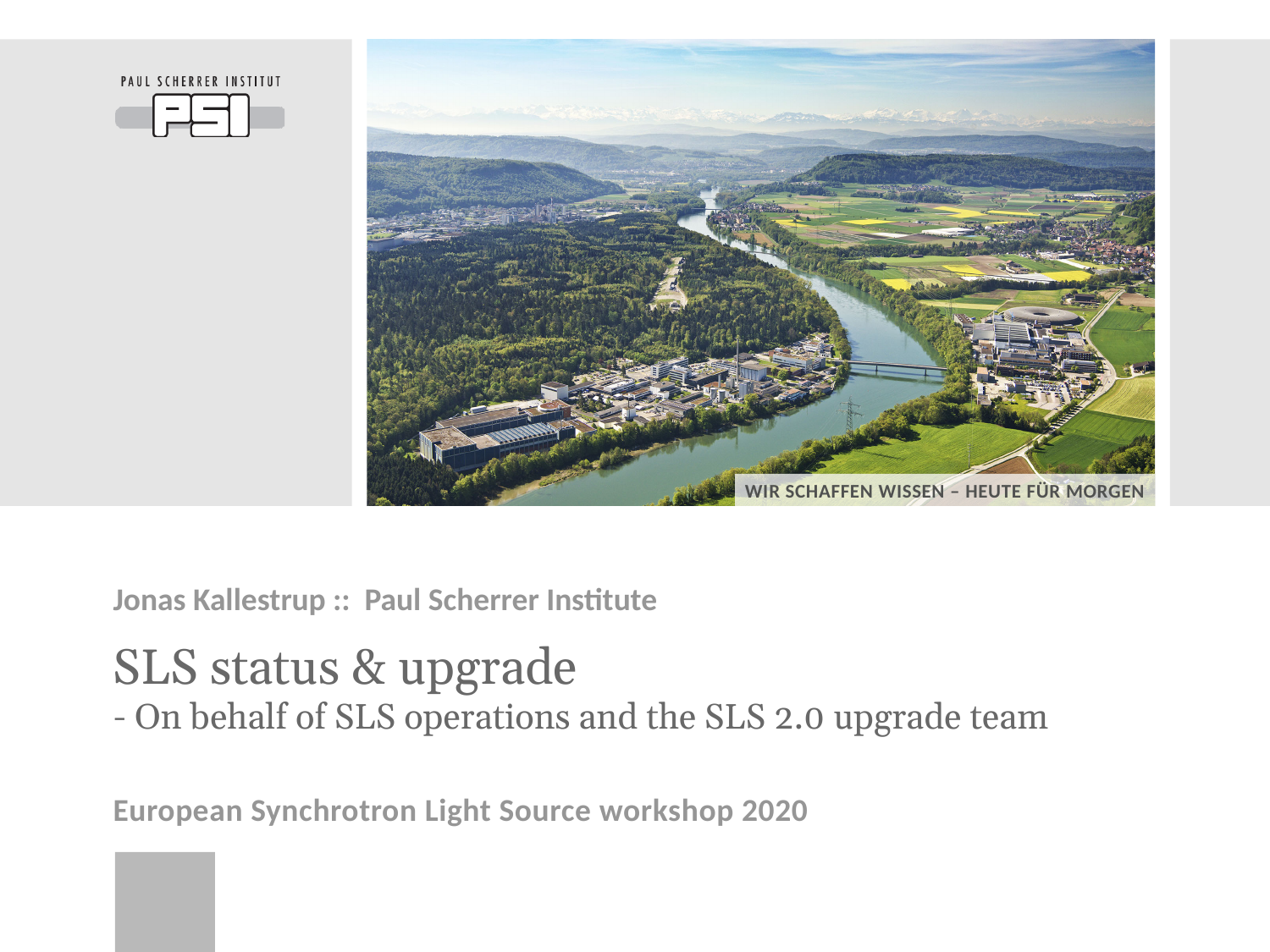

Jonas Kallestrup ::  Paul Scherrer Institute
# SLS status & upgrade - On behalf of SLS operations and the SLS 2.0 upgrade team
European Synchrotron Light Source workshop 2020